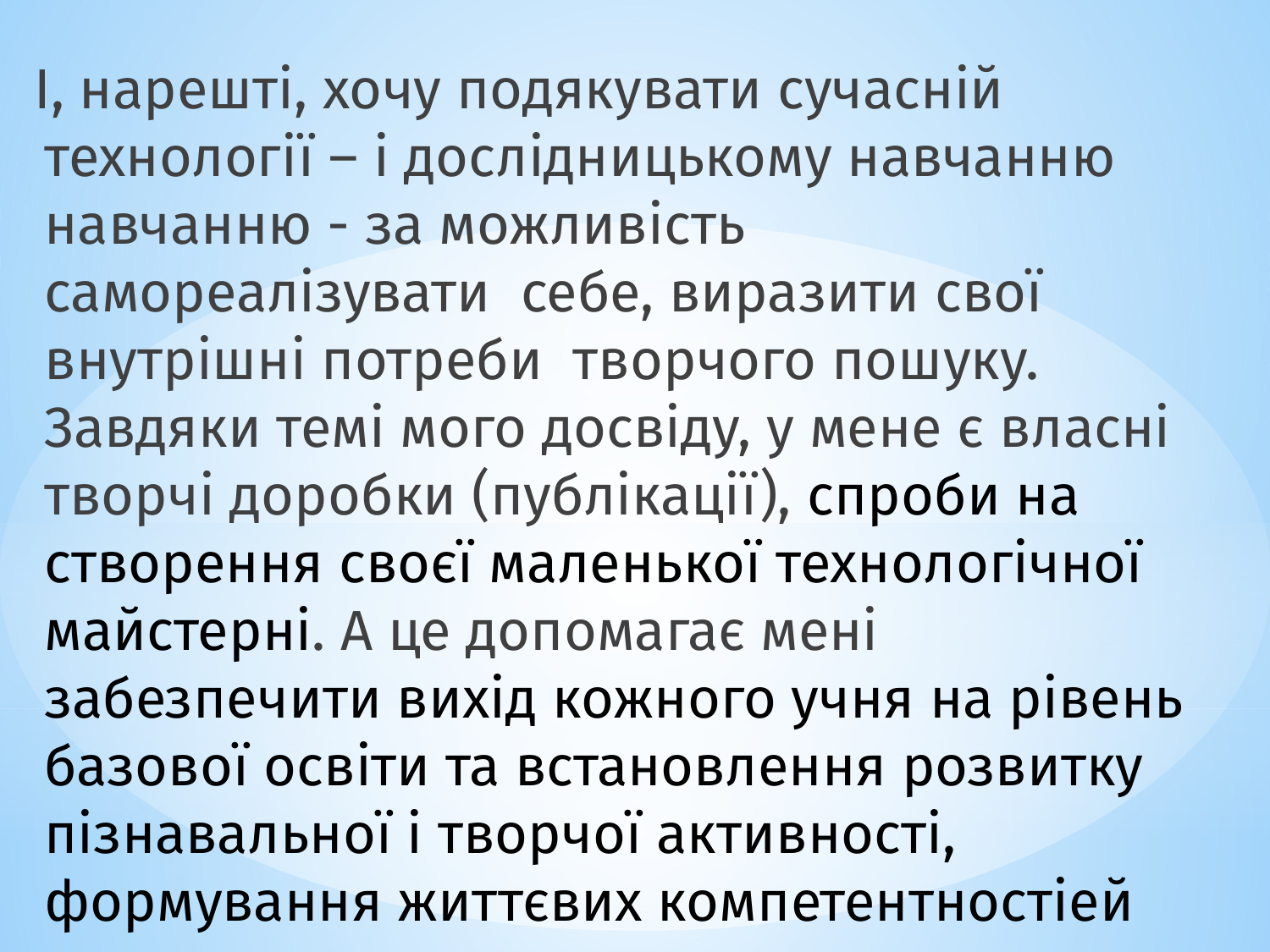

І, нарешті, хочу подякувати сучасній технології – і дослідницькому навчанню навчанню - за можливість  самореалізувати  себе, виразити свої внутрішні потреби  творчого пошуку.  Завдяки темі мого досвіду, у мене є власні творчі доробки (публікації), спроби на створення своєї маленької технологічної майстерні. А це допомагає мені забезпечити вихід кожного учня на рівень базової освіти та встановлення розвитку пізнавальної і творчої активності, формування життєвих компетентностіей
#